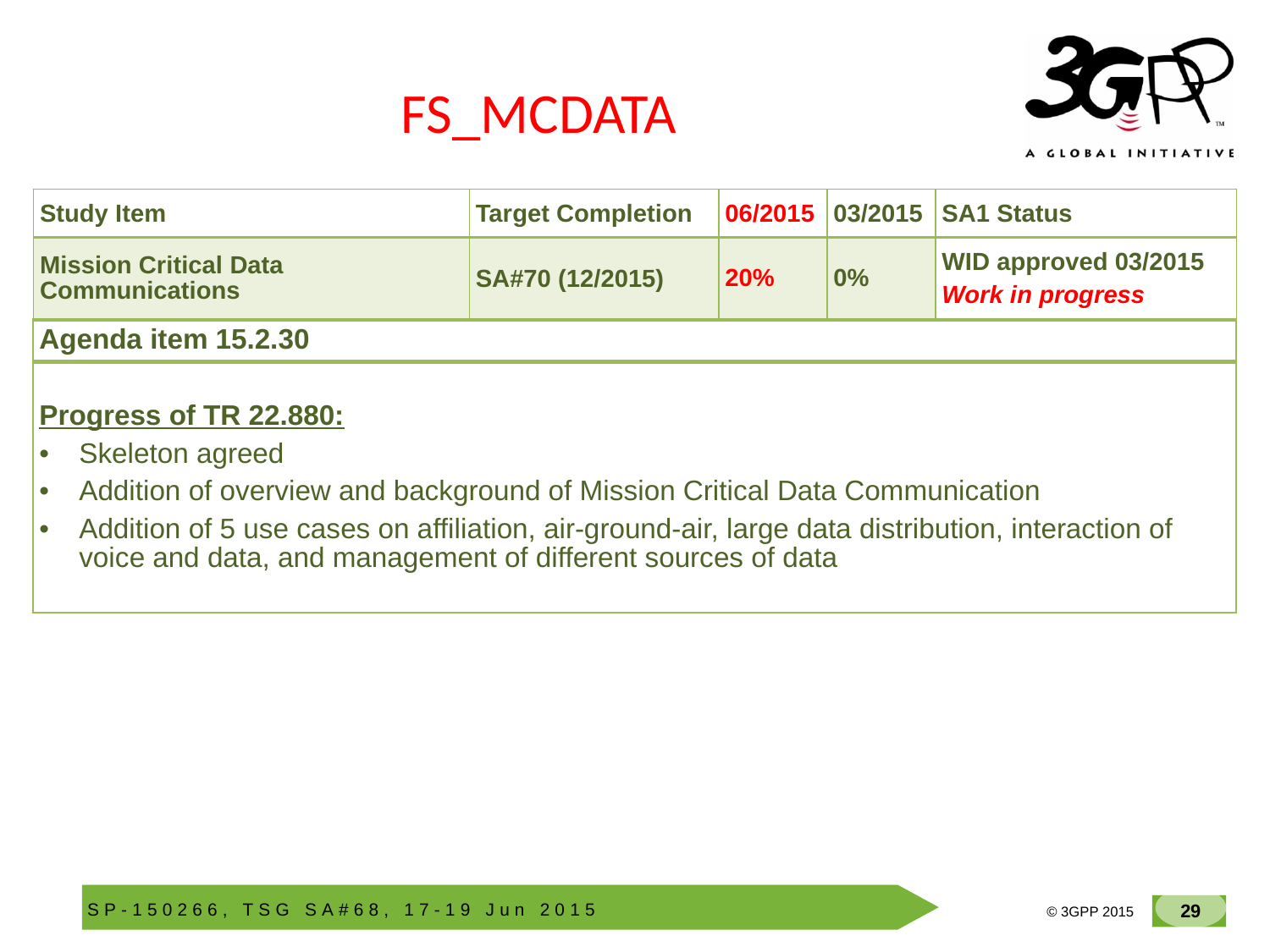

# FS_MCDATA
| Study Item | Target Completion | 06/2015 | 03/2015 | SA1 Status |
| --- | --- | --- | --- | --- |
| Mission Critical Data Communications | SA#70 (12/2015) | 20% | 0% | WID approved 03/2015 Work in progress |
| Agenda item 15.2.30 |
| --- |
|  |
| Progress of TR 22.880: Skeleton agreed Addition of overview and background of Mission Critical Data Communication Addition of 5 use cases on affiliation, air-ground-air, large data distribution, interaction of voice and data, and management of different sources of data |